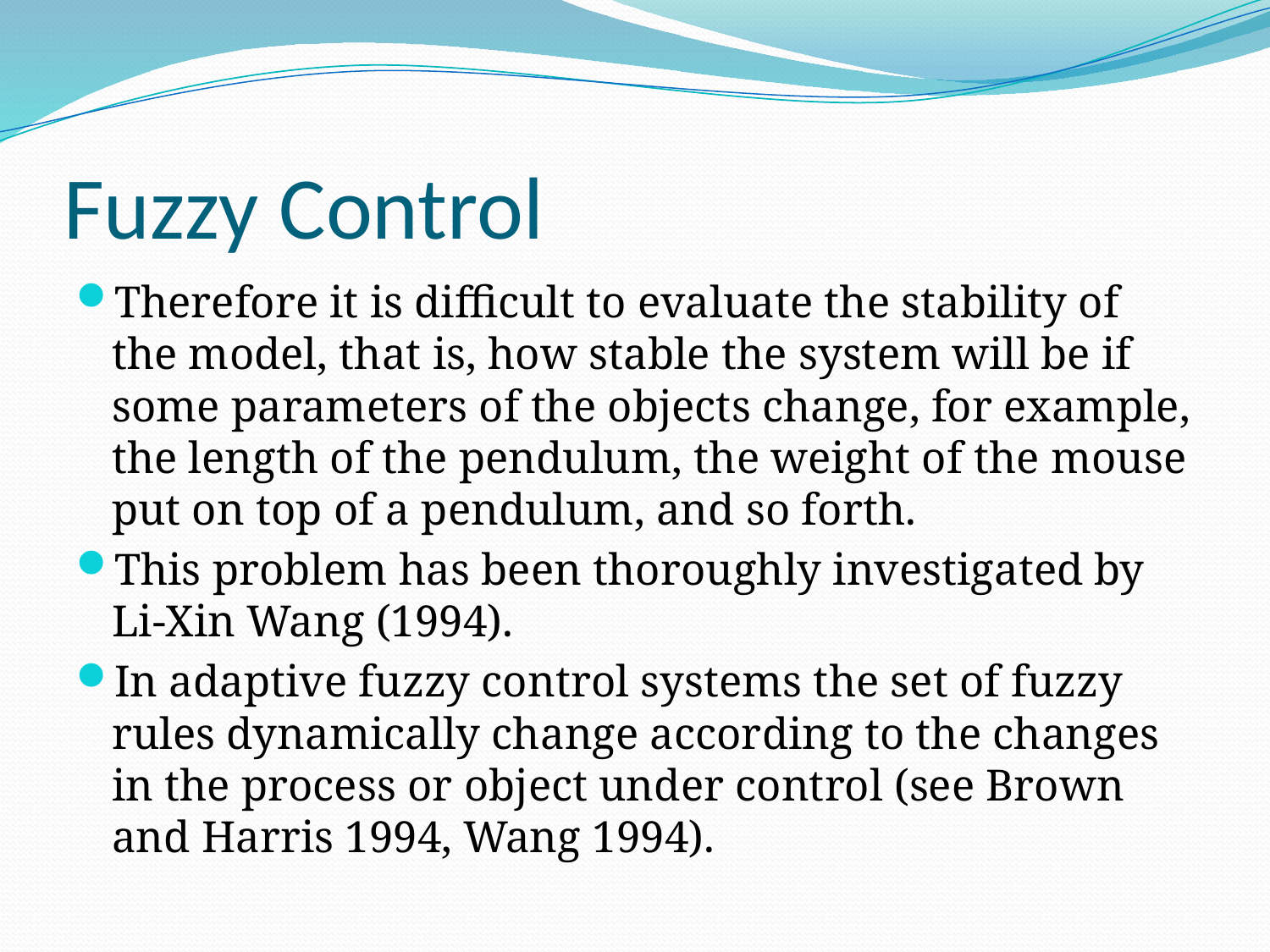

# Fuzzy Control
Therefore it is difficult to evaluate the stability of the model, that is, how stable the system will be if some parameters of the objects change, for example, the length of the pendulum, the weight of the mouse put on top of a pendulum, and so forth.
This problem has been thoroughly investigated by Li-Xin Wang (1994).
In adaptive fuzzy control systems the set of fuzzy rules dynamically change according to the changes in the process or object under control (see Brown and Harris 1994, Wang 1994).